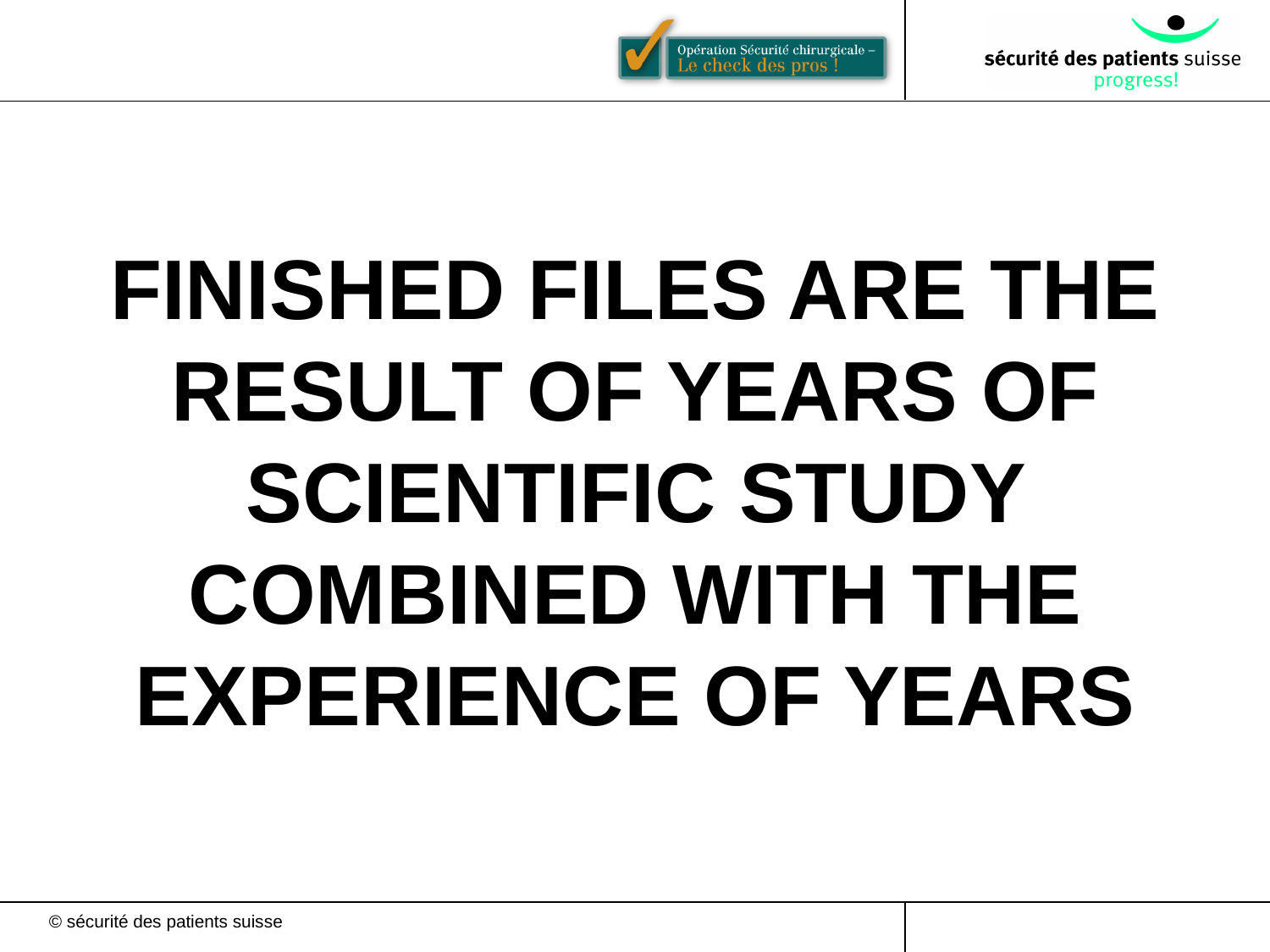

FINISHED FILES ARE THE RESULT OF YEARS OF SCIENTIFIC STUDY COMBINED WITH THE EXPERIENCE OF YEARS

© sécurité des patients suisse